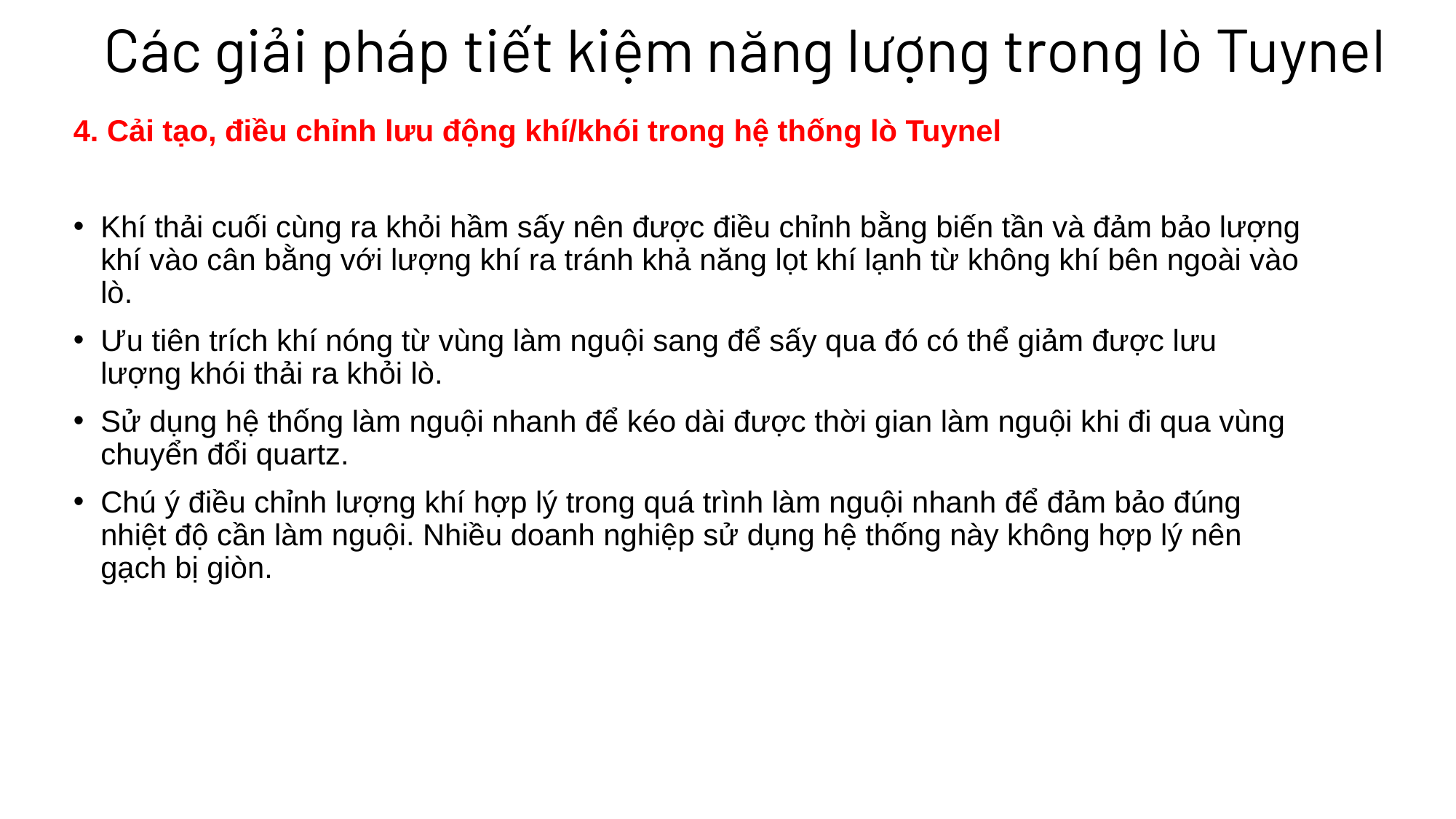

# Các giải pháp tiết kiệm năng lượng trong lò Tuynel
4. Cải tạo, điều chỉnh lưu động khí/khói trong hệ thống lò Tuynel

Khí thải cuối cùng ra khỏi hầm sấy nên được điều chỉnh bằng biến tần và đảm bảo lượng khí vào cân bằng với lượng khí ra tránh khả năng lọt khí lạnh từ không khí bên ngoài vào lò.
Ưu tiên trích khí nóng từ vùng làm nguội sang để sấy qua đó có thể giảm được lưu lượng khói thải ra khỏi lò.
Sử dụng hệ thống làm nguội nhanh để kéo dài được thời gian làm nguội khi đi qua vùng chuyển đổi quartz.
Chú ý điều chỉnh lượng khí hợp lý trong quá trình làm nguội nhanh để đảm bảo đúng nhiệt độ cần làm nguội. Nhiều doanh nghiệp sử dụng hệ thống này không hợp lý nên gạch bị giòn.